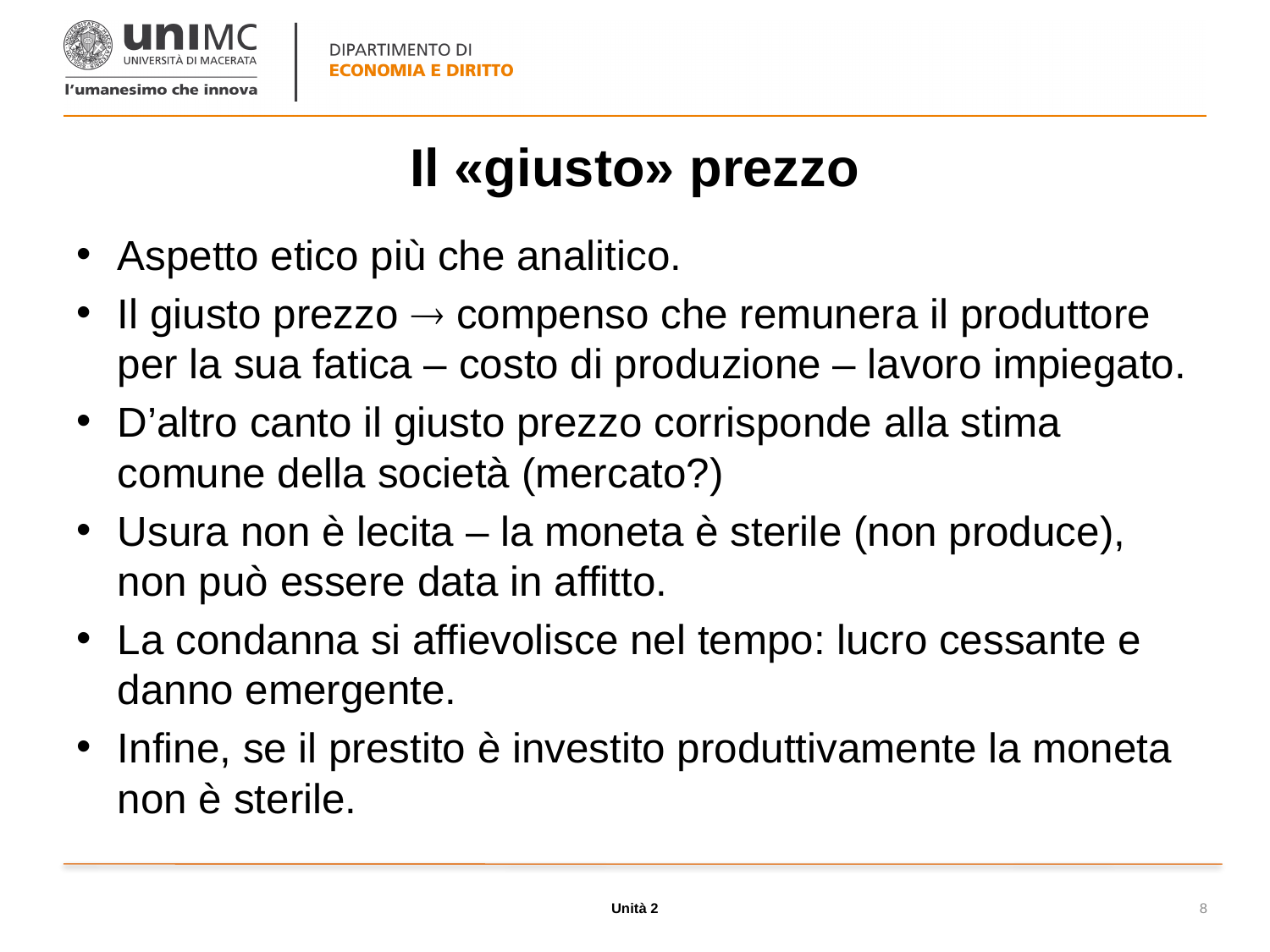

# Il «giusto» prezzo
Aspetto etico più che analitico.
Il giusto prezzo → compenso che remunera il produttore per la sua fatica – costo di produzione – lavoro impiegato.
D’altro canto il giusto prezzo corrisponde alla stima comune della società (mercato?)
Usura non è lecita – la moneta è sterile (non produce), non può essere data in affitto.
La condanna si affievolisce nel tempo: lucro cessante e danno emergente.
Infine, se il prestito è investito produttivamente la moneta non è sterile.
Unità 2
8